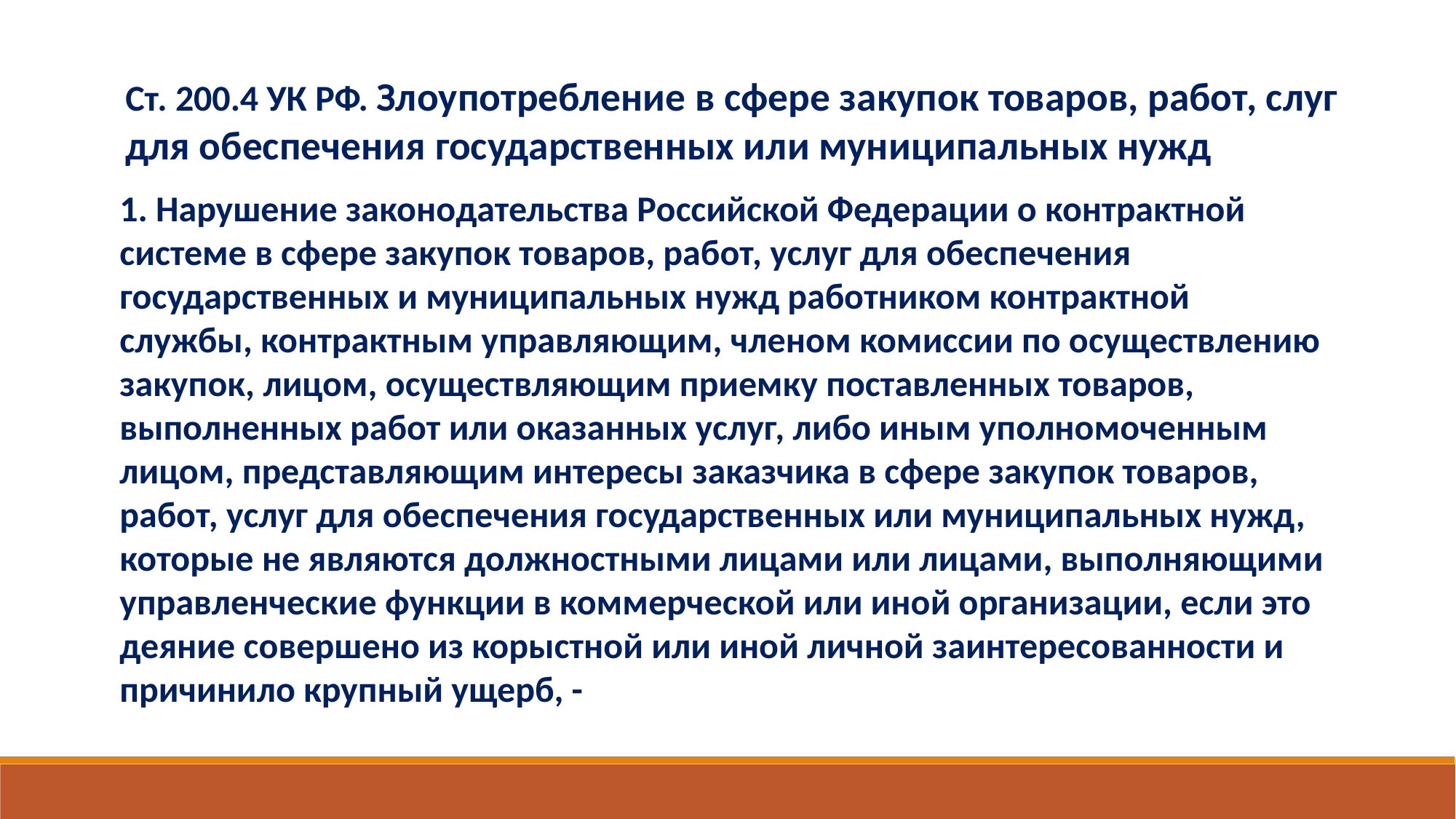

Ст. 200.4 УК РФ. Злоупотребление в сфере закупок товаров, работ, слуг
для обеспечения государственных или муниципальных нужд
1. Нарушение законодательства Российской Федерации о контрактной системе в сфере закупок товаров, работ, услуг для обеспечения государственных и муниципальных нужд работником контрактной службы, контрактным управляющим, членом комиссии по осуществлению закупок, лицом, осуществляющим приемку поставленных товаров, выполненных работ или оказанных услуг, либо иным уполномоченным лицом, представляющим интересы заказчика в сфере закупок товаров, работ, услуг для обеспечения государственных или муниципальных нужд, которые не являются должностными лицами или лицами, выполняющими управленческие функции в коммерческой или иной организации, если это деяние совершено из корыстной или иной личной заинтересованности и причинило крупный ущерб, -